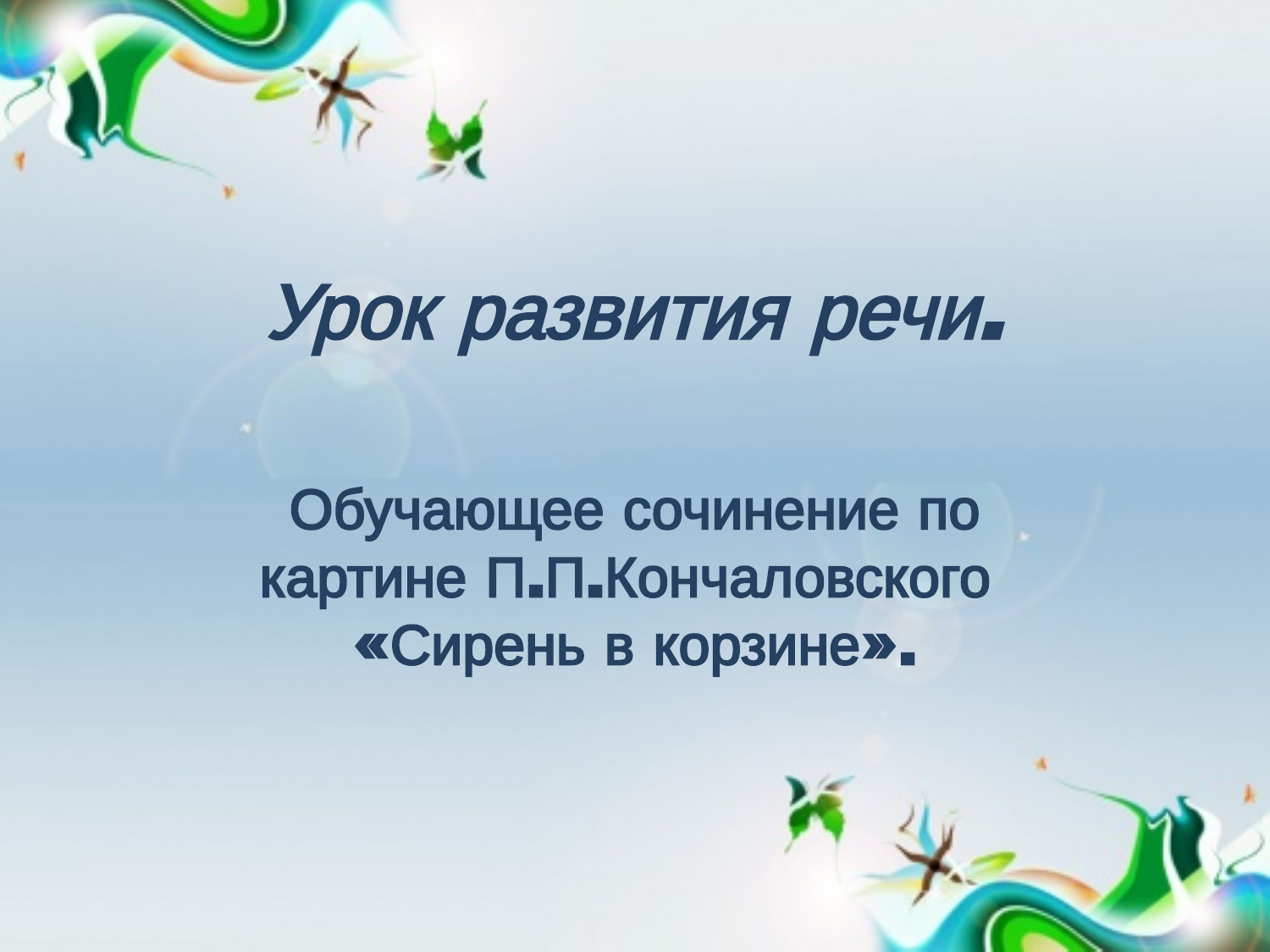

# Урок развития речи.
Обучающее сочинение по картине П.П.Кончаловского  «Сирень в корзине».